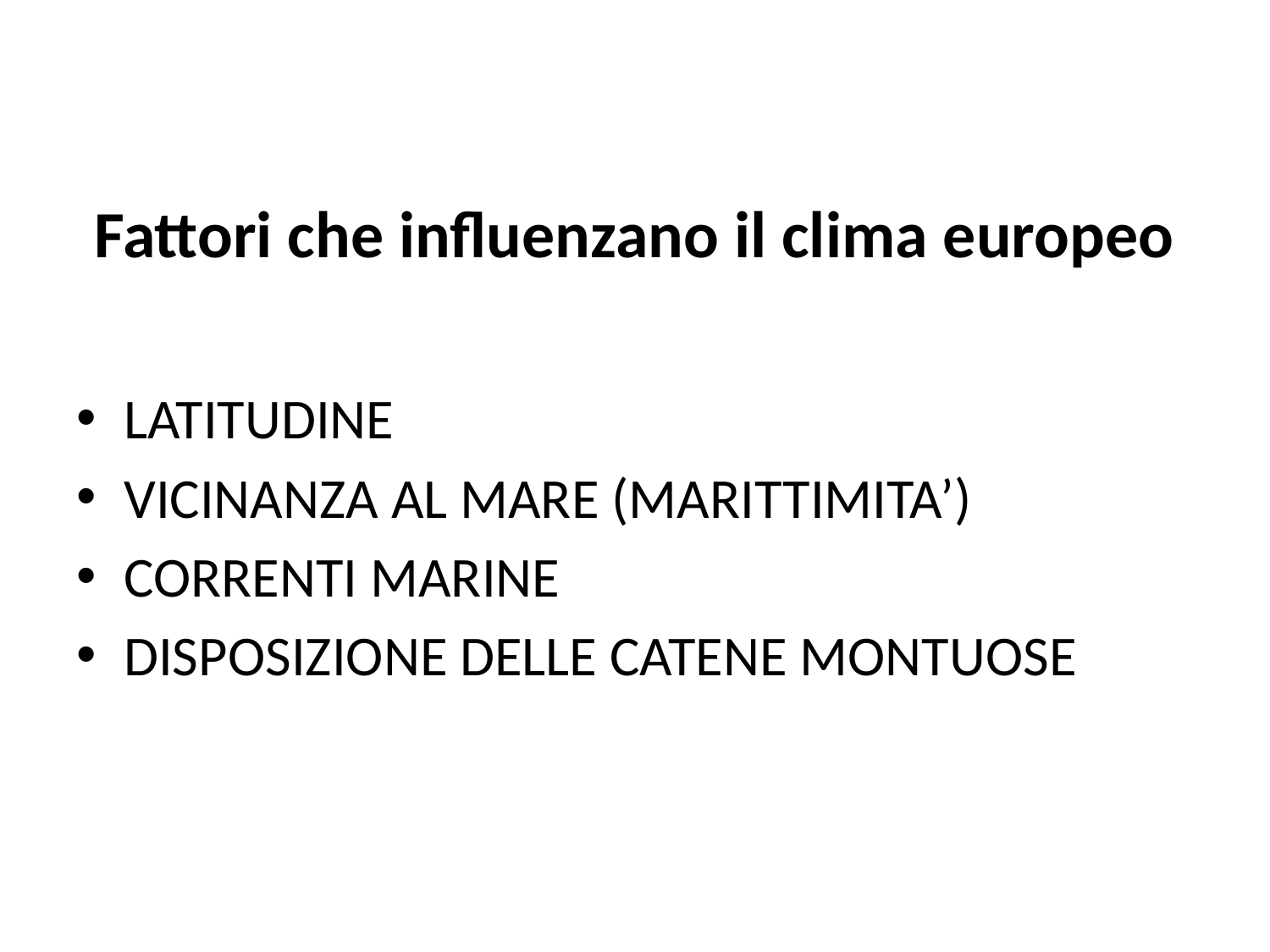

# Fattori che influenzano il clima europeo
LATITUDINE
VICINANZA AL MARE (MARITTIMITA’)
CORRENTI MARINE
DISPOSIZIONE DELLE CATENE MONTUOSE